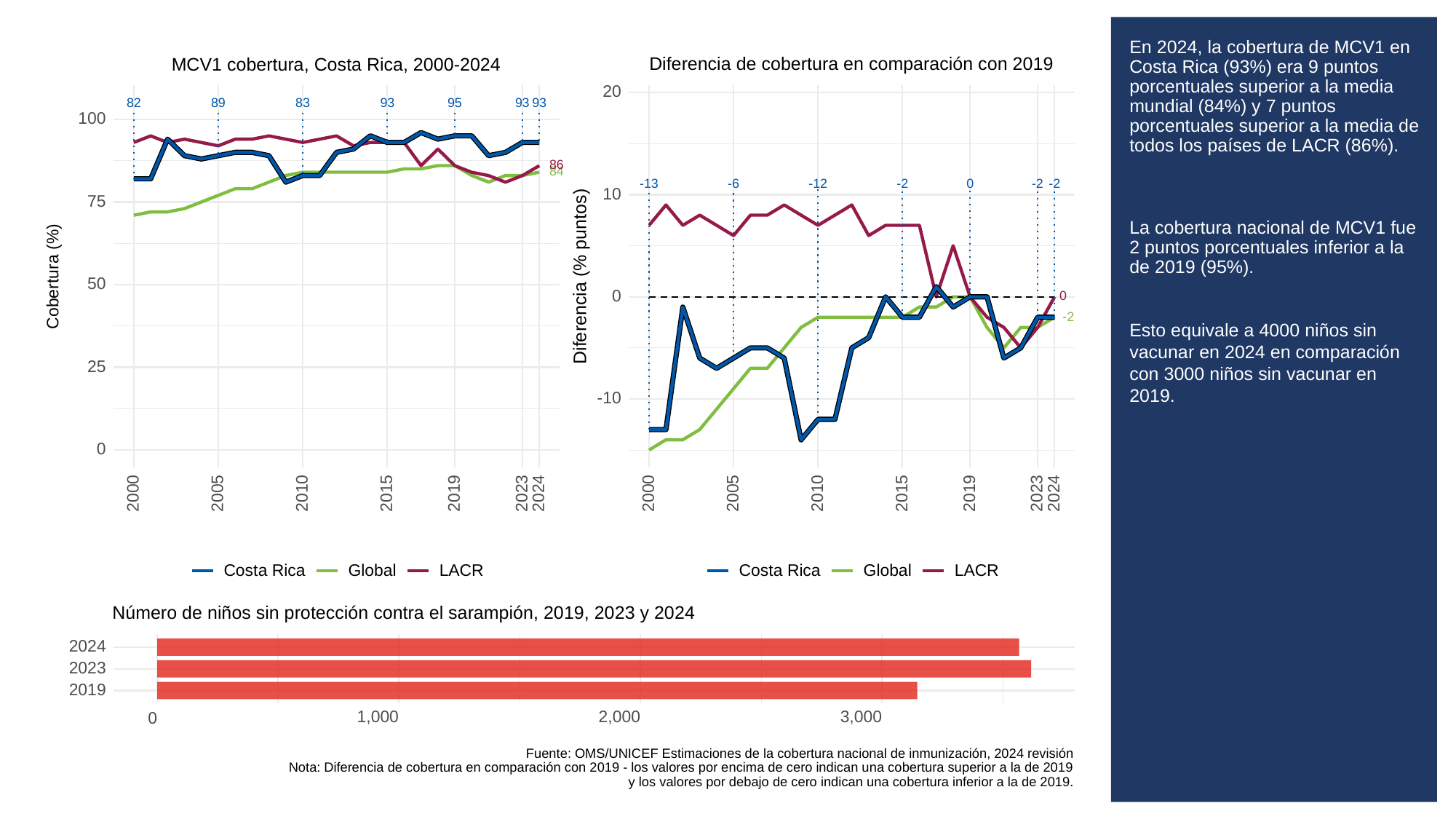

# En 2024, la cobertura de MCV1 en Costa Rica (93%) era 9 puntos porcentuales superior a la media mundial (84%) y 7 puntos porcentuales superior a la media de todos los países de LACR (86%).

La cobertura nacional de MCV1 fue 2 puntos porcentuales inferior a la de 2019 (95%).

Esto equivale a 4000 niños sin vacunar en 2024 en comparación con 3000 niños sin vacunar en 2019.

Diferencia de cobertura en comparación con 2019
MCV1 cobertura, Costa Rica, 2000-2024

20

83
93
93
93
82
89
95

100

86

84
-13
-6
0
-12
-2
-2
-2
10

75

Diferencia (% puntos)
Cobertura (%)
50

0
0

-2

25

-10

0

2023
2023
2000
2005
2010
2015
2019
2024
2000
2005
2010
2015
2019
2024
Costa Rica
Global
LACR
Costa Rica
Global
LACR

Número de niños sin protección contra el sarampión, 2019, 2023 y 2024

2024

2023

2019

1,000
2,000
3,000
0
Fuente: OMS/UNICEF Estimaciones de la cobertura nacional de inmunización, 2024 revisión
Nota: Diferencia de cobertura en comparación con 2019 - los valores por encima de cero indican una cobertura superior a la de 2019
y los valores por debajo de cero indican una cobertura inferior a la de 2019.